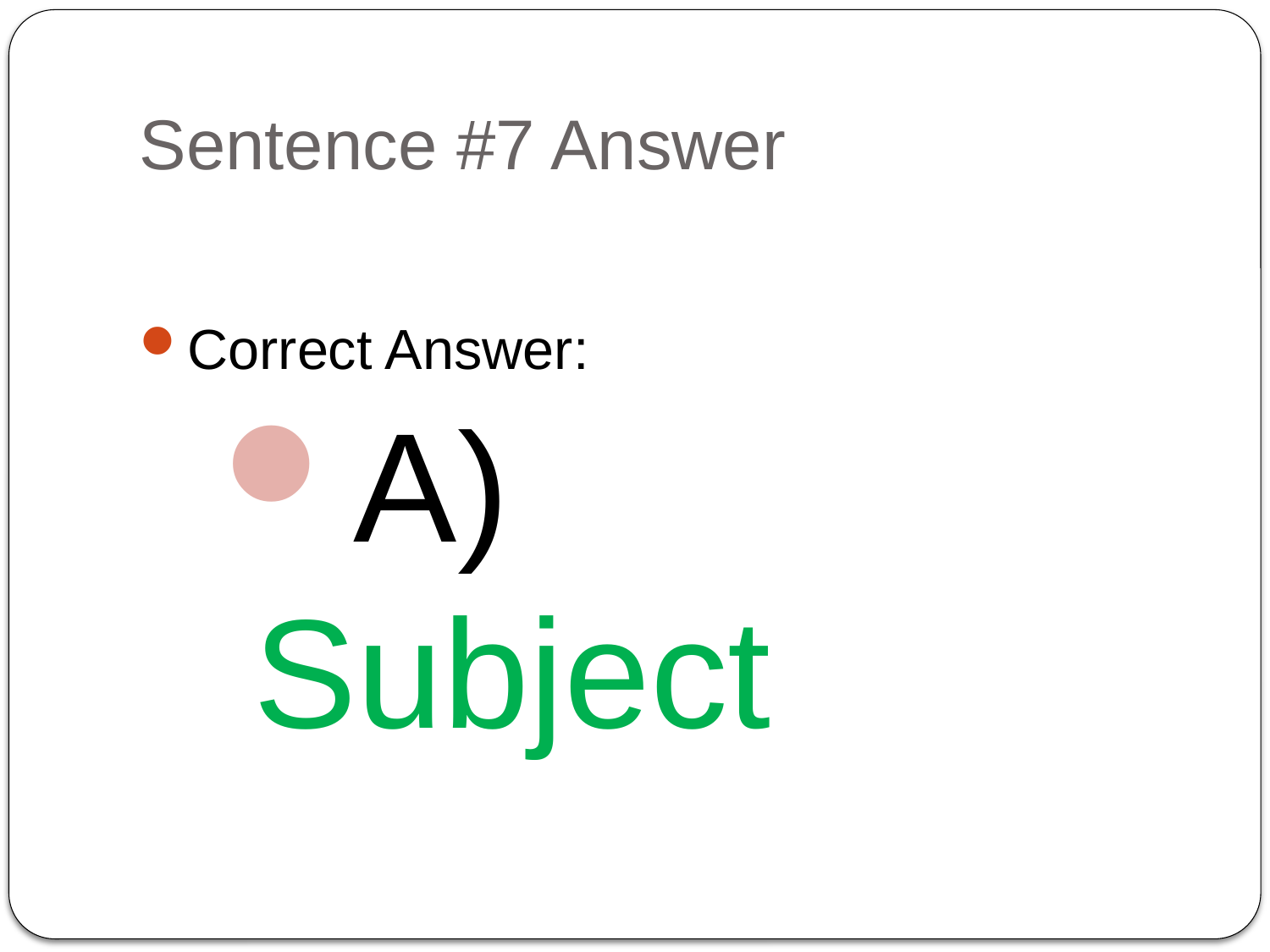

# Sentence #7 Answer
Correct Answer:
A)   Subject